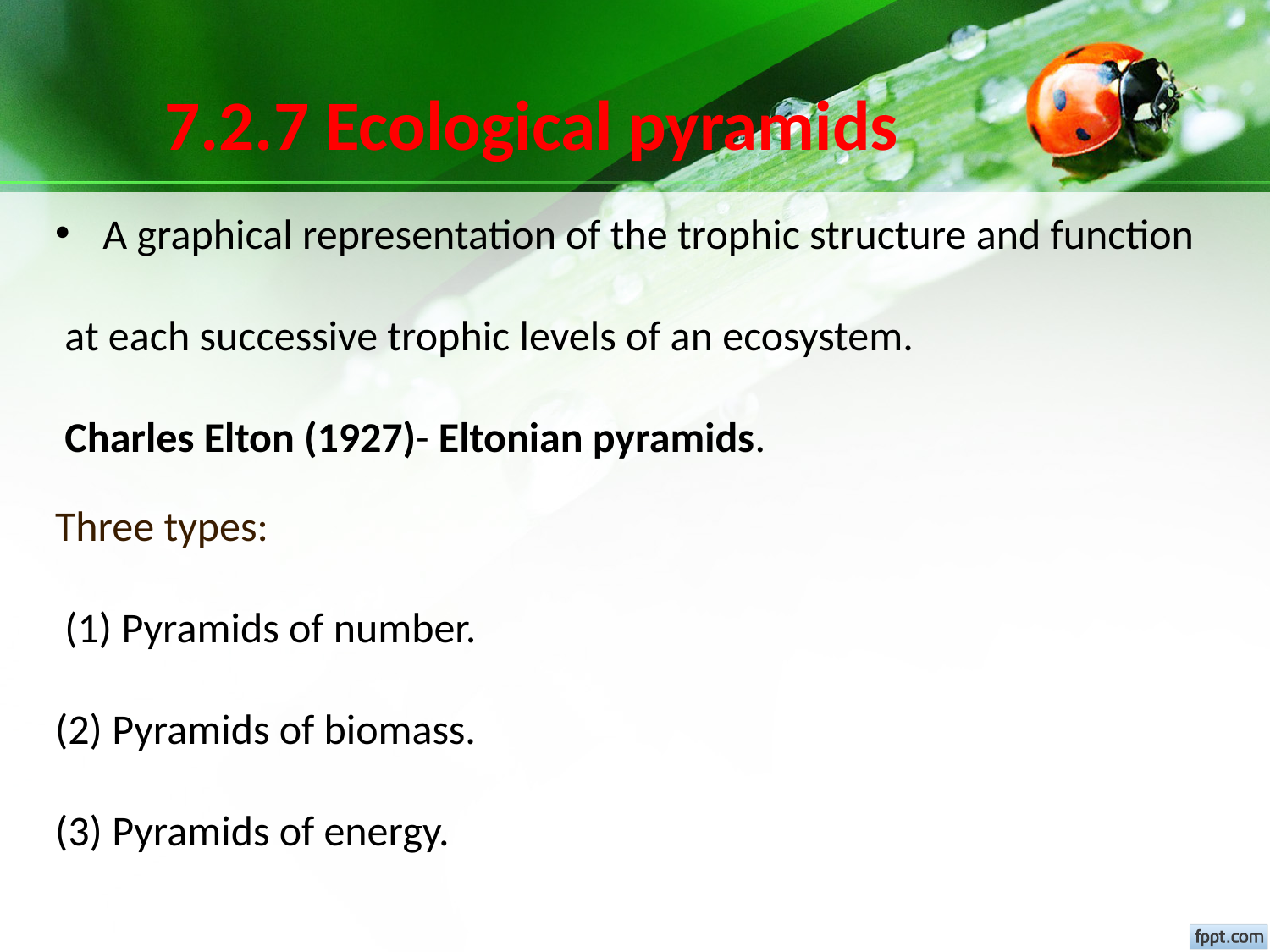

7.2.7 Ecological pyramids
A graphical representation of the trophic structure and function

 at each successive trophic levels of an ecosystem.

 Charles Elton (1927)- Eltonian pyramids.

Three types:

 (1) Pyramids of number.

(2) Pyramids of biomass.

(3) Pyramids of energy.